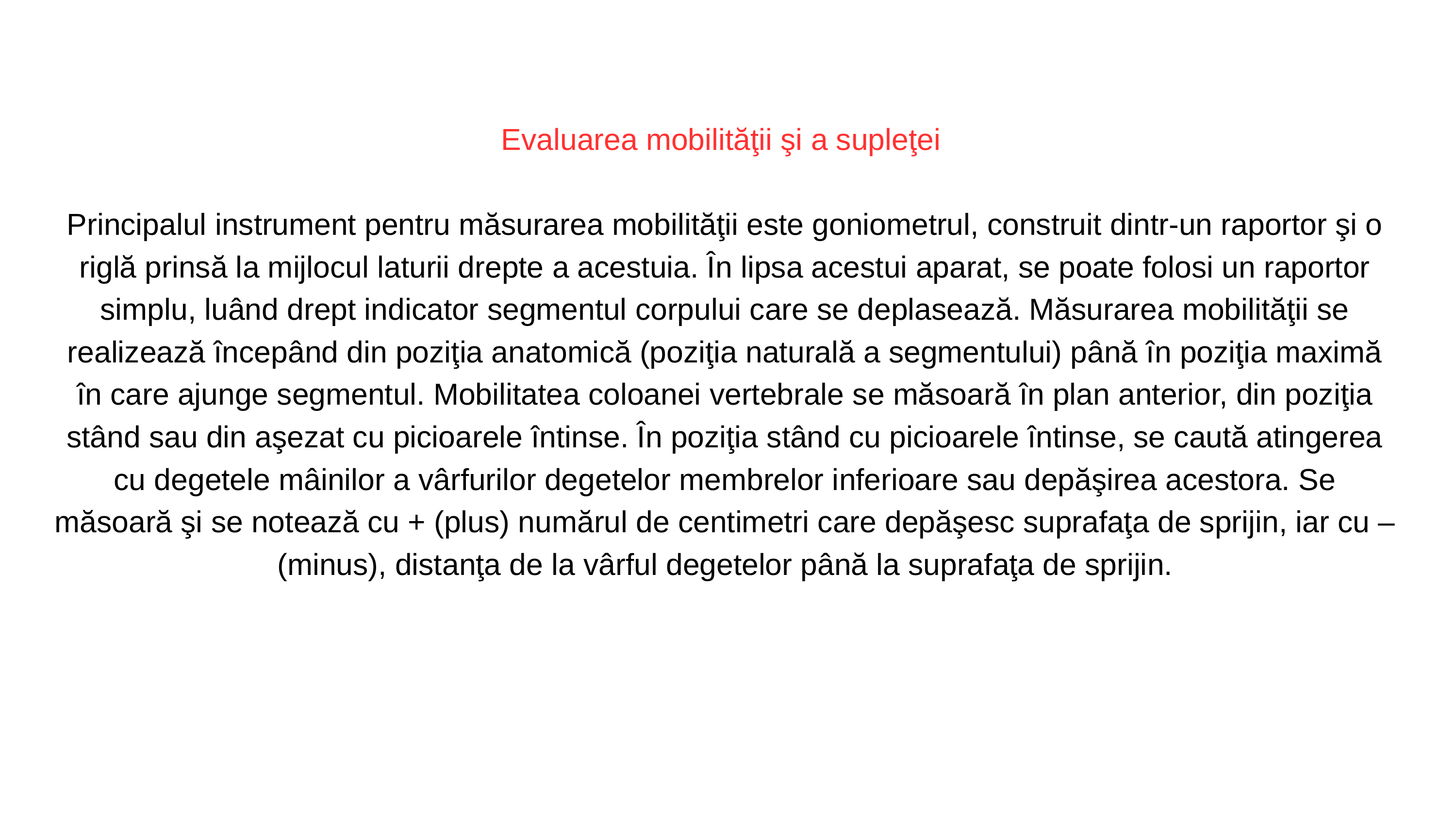

Evaluarea mobilităţii şi a supleţei

Principalul instrument pentru măsurarea mobilităţii este goniometrul, construit dintr-un raportor şi o riglă prinsă la mijlocul laturii drepte a acestuia. În lipsa acestui aparat, se poate folosi un raportor simplu, luând drept indicator segmentul corpului care se deplasează. Măsurarea mobilităţii se realizează începând din poziţia anatomică (poziţia naturală a segmentului) până în poziţia maximă în care ajunge segmentul. Mobilitatea coloanei vertebrale se măsoară în plan anterior, din poziţia stând sau din aşezat cu picioarele întinse. În poziţia stând cu picioarele întinse, se caută atingerea cu degetele mâinilor a vârfurilor degetelor membrelor inferioare sau depăşirea acestora. Se măsoară şi se notează cu + (plus) numărul de centimetri care depăşesc suprafaţa de sprijin, iar cu – (minus), distanţa de la vârful degetelor până la suprafaţa de sprijin.